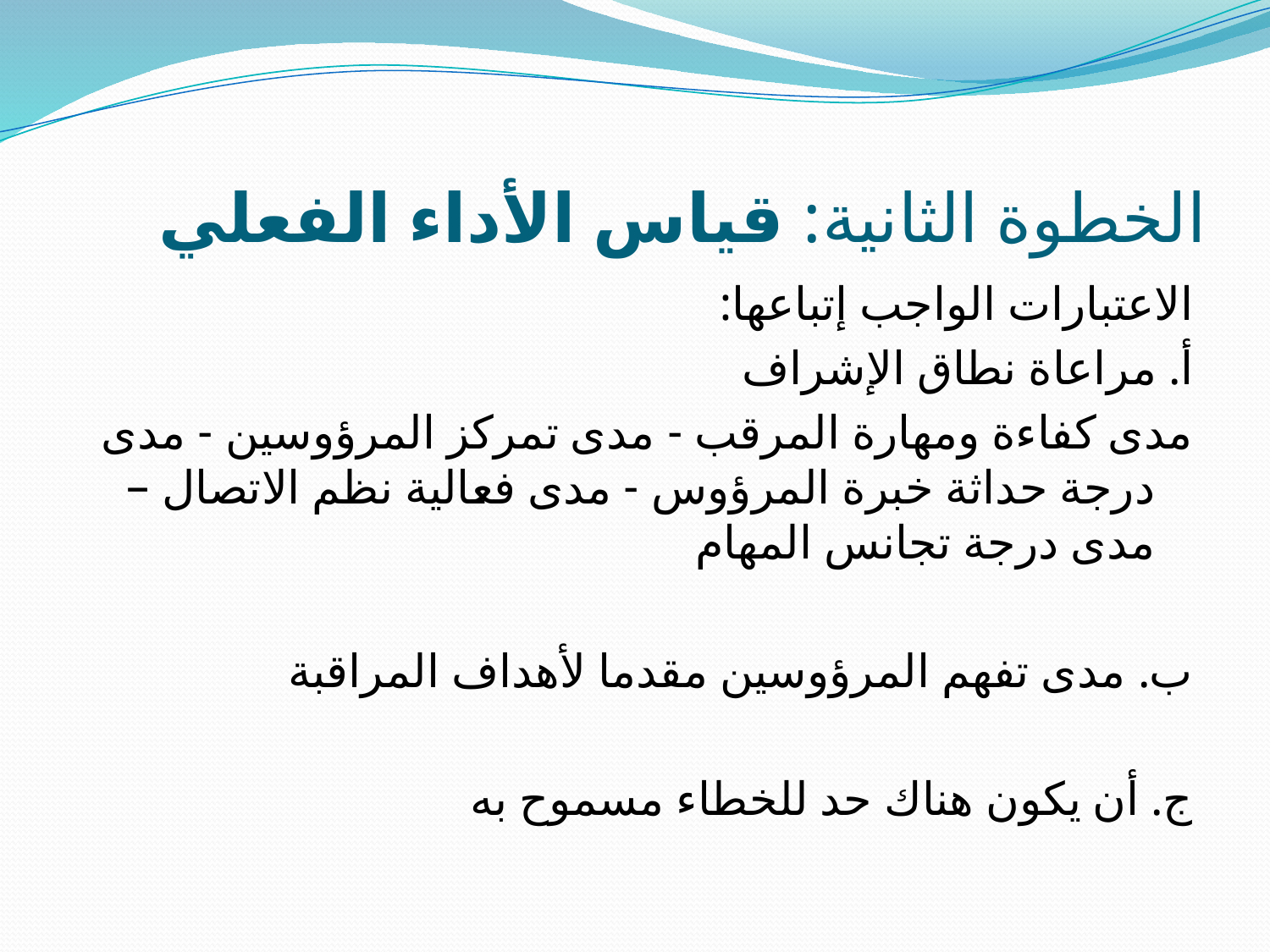

# الخطوة الثانية: قياس الأداء الفعلي
الاعتبارات الواجب إتباعها:
أ. مراعاة نطاق الإشراف
مدى كفاءة ومهارة المرقب - مدى تمركز المرؤوسين - مدى درجة حداثة خبرة المرؤوس - مدى فعالية نظم الاتصال – مدى درجة تجانس المهام

ب. مدى تفهم المرؤوسين مقدما لأهداف المراقبة

ج. أن يكون هناك حد للخطاء مسموح به